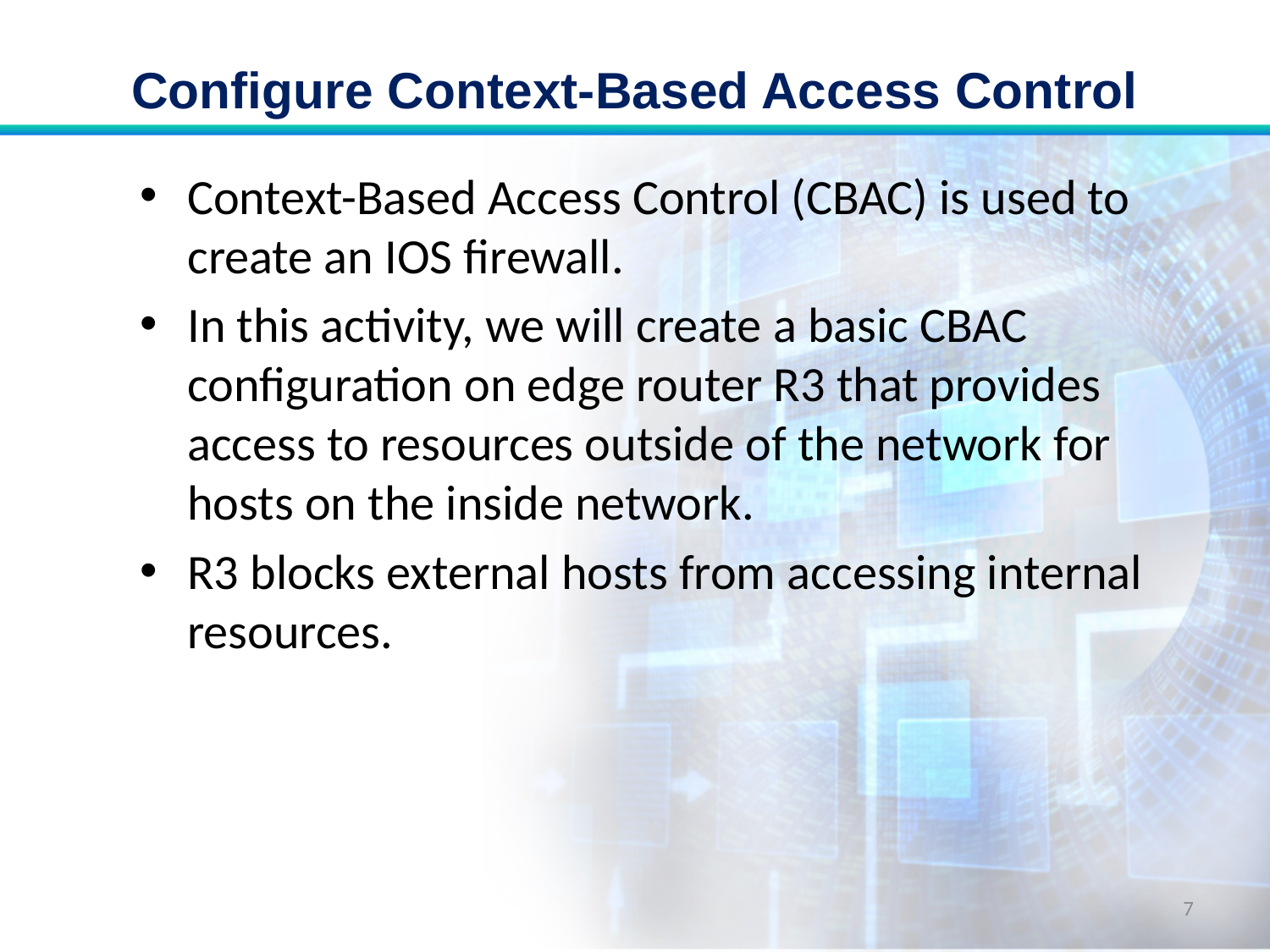

# Configure Context-Based Access Control
Context-Based Access Control (CBAC) is used to create an IOS firewall.
In this activity, we will create a basic CBAC configuration on edge router R3 that provides access to resources outside of the network for hosts on the inside network.
R3 blocks external hosts from accessing internal resources.
7